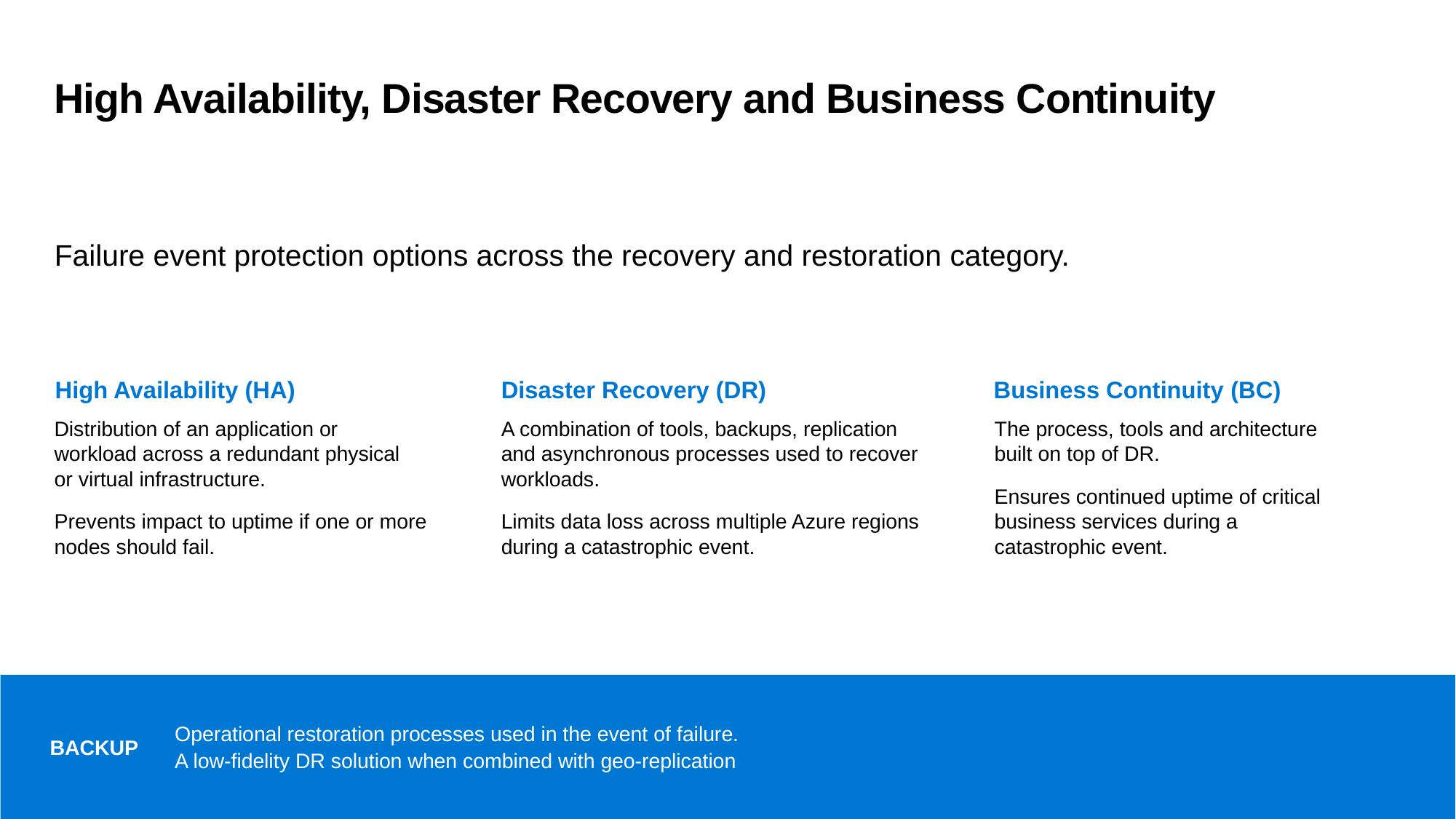

# High Availability, Disaster Recovery and Business Continuity
Failure event protection options across the recovery and restoration category.
High Availability (HA)
Disaster Recovery (DR)
Business Continuity (BC)
Distribution of an application or
workload across a redundant physical
or virtual infrastructure.
Prevents impact to uptime if one or more nodes should fail.

A combination of tools, backups, replication and asynchronous processes used to recover workloads.
Limits data loss across multiple Azure regions during a catastrophic event.
The process, tools and architecture built on top of DR.
Ensures continued uptime of critical business services during a catastrophic event.

Operational restoration processes used in the event of failure.
A low-fidelity DR solution when combined with geo-replication
BACKUP